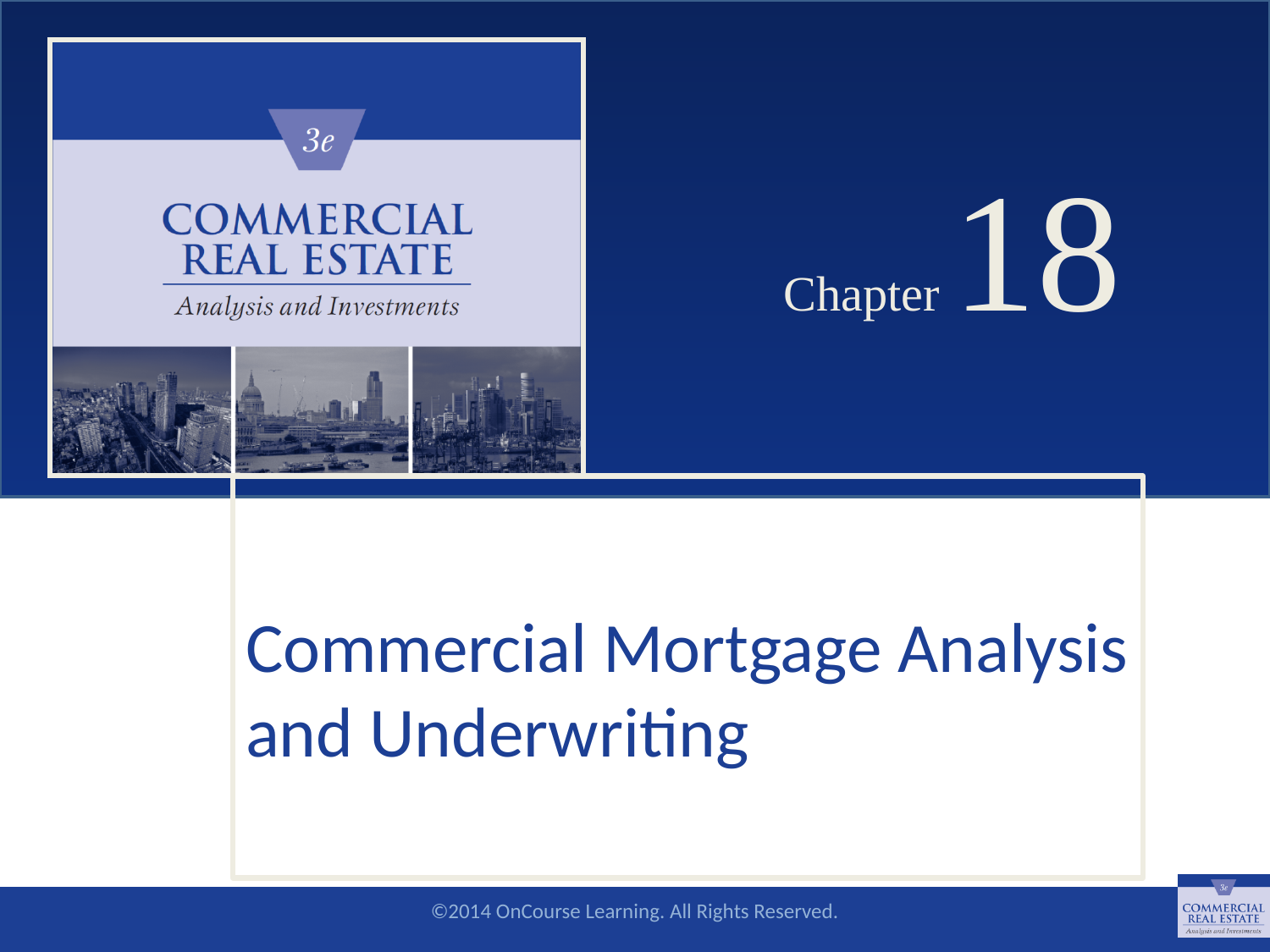

# Chapter 18
Commercial Mortgage Analysis and Underwriting
SLIDE 1